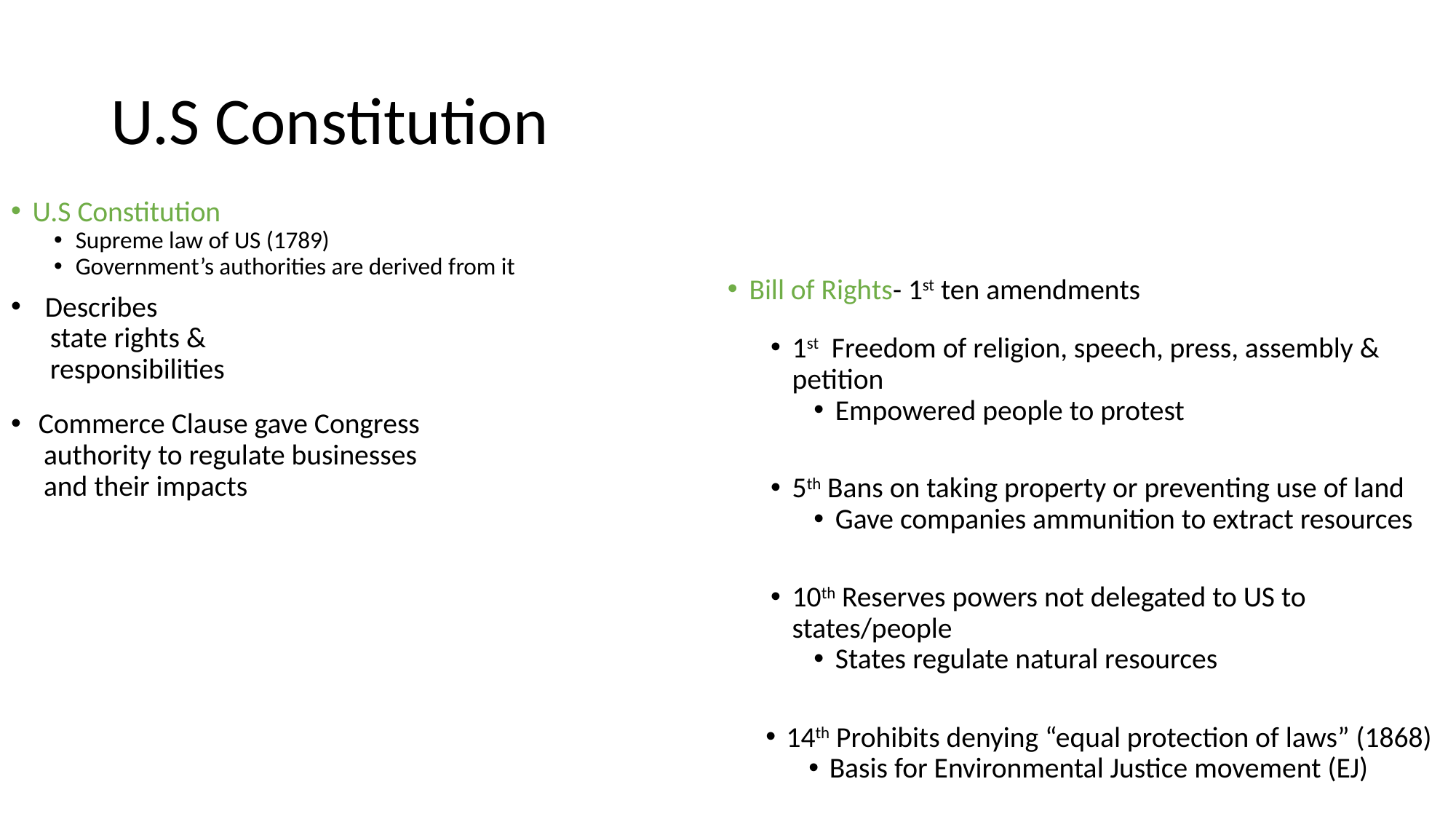

# U.S Constitution
U.S Constitution
Supreme law of US (1789)
Government’s authorities are derived from it

  Describes
      state rights &
      responsibilities

 Commerce Clause gave Congress
     authority to regulate businesses
     and their impacts

Bill of Rights- 1st ten amendments

1st  Freedom of religion, speech, press, assembly & petition
Empowered people to protest

5th Bans on taking property or preventing use of land
Gave companies ammunition to extract resources

10th Reserves powers not delegated to US to states/people
States regulate natural resources

14th Prohibits denying “equal protection of laws” (1868)
Basis for Environmental Justice movement (EJ)